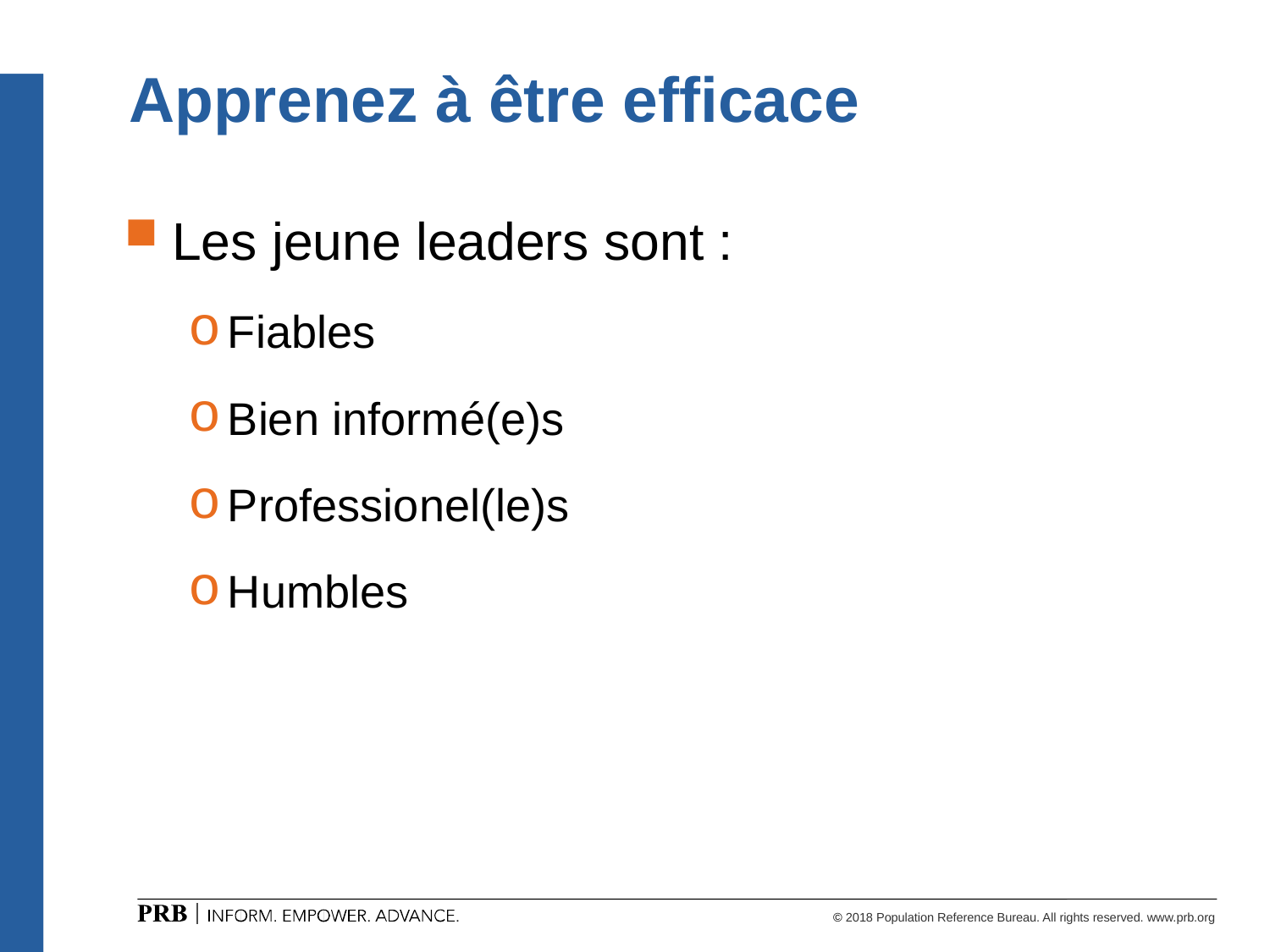

# Apprenez à être efficace

Les jeune leaders sont :
Fiables
Bien informé(e)s
Professionel(le)s
Humbles